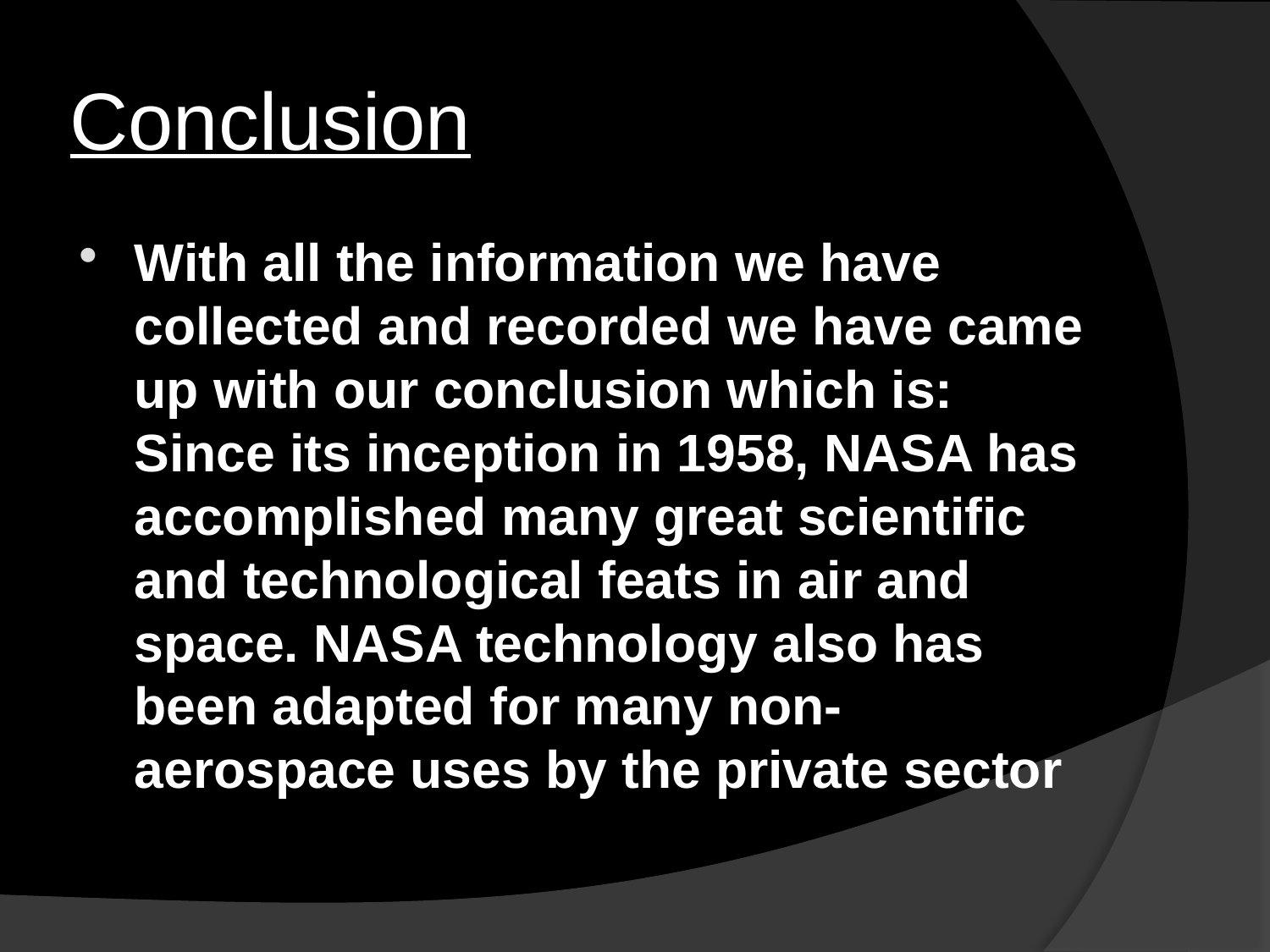

# Conclusion
With all the information we have collected and recorded we have came up with our conclusion which is: Since its inception in 1958, NASA has accomplished many great scientific and technological feats in air and space. NASA technology also has been adapted for many non-aerospace uses by the private sector